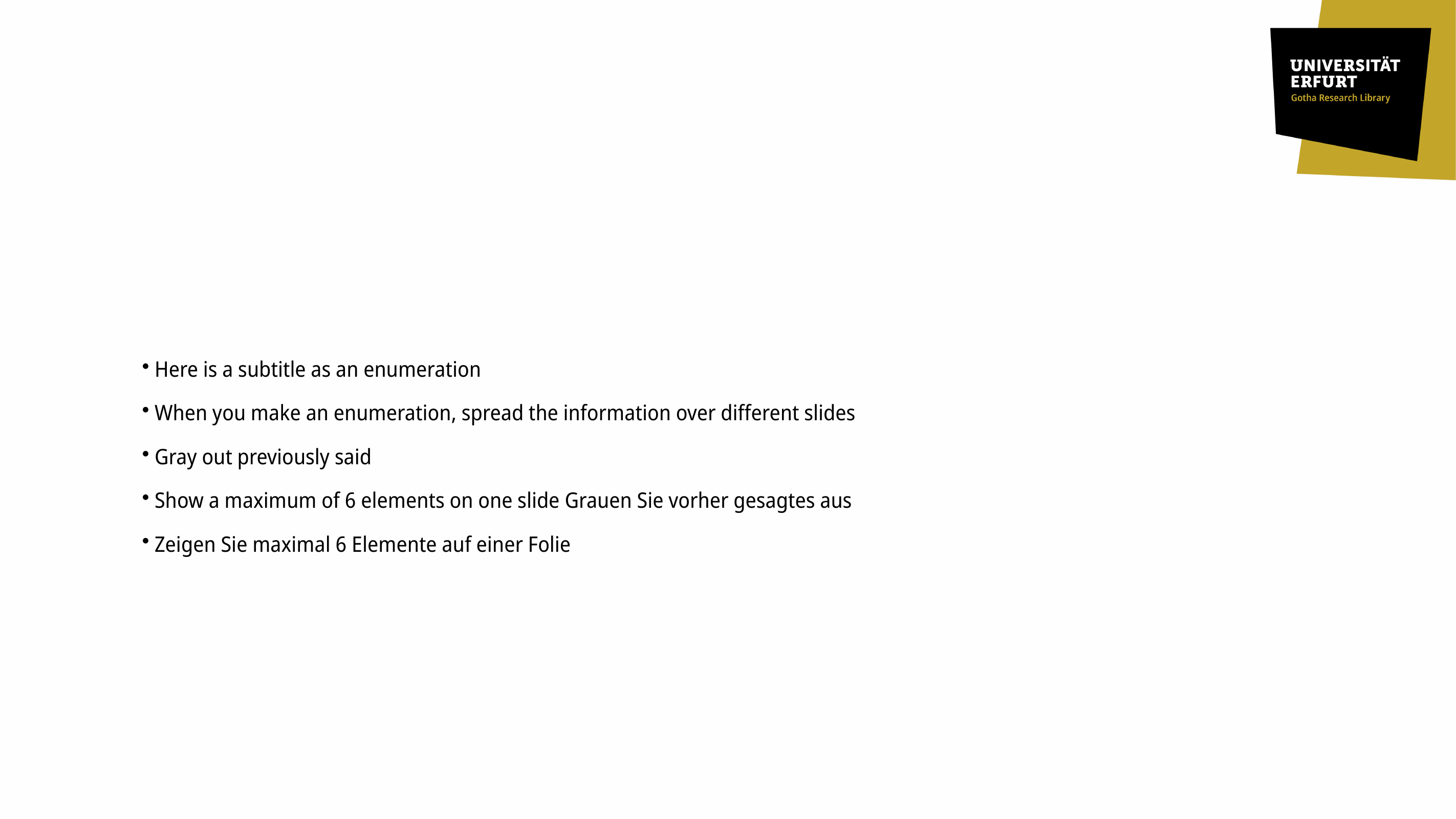

Here is a subtitle as an enumeration
 When you make an enumeration, spread the information over different slides
 Gray out previously said
 Show a maximum of 6 elements on one slide Grauen Sie vorher gesagtes aus
 Zeigen Sie maximal 6 Elemente auf einer Folie